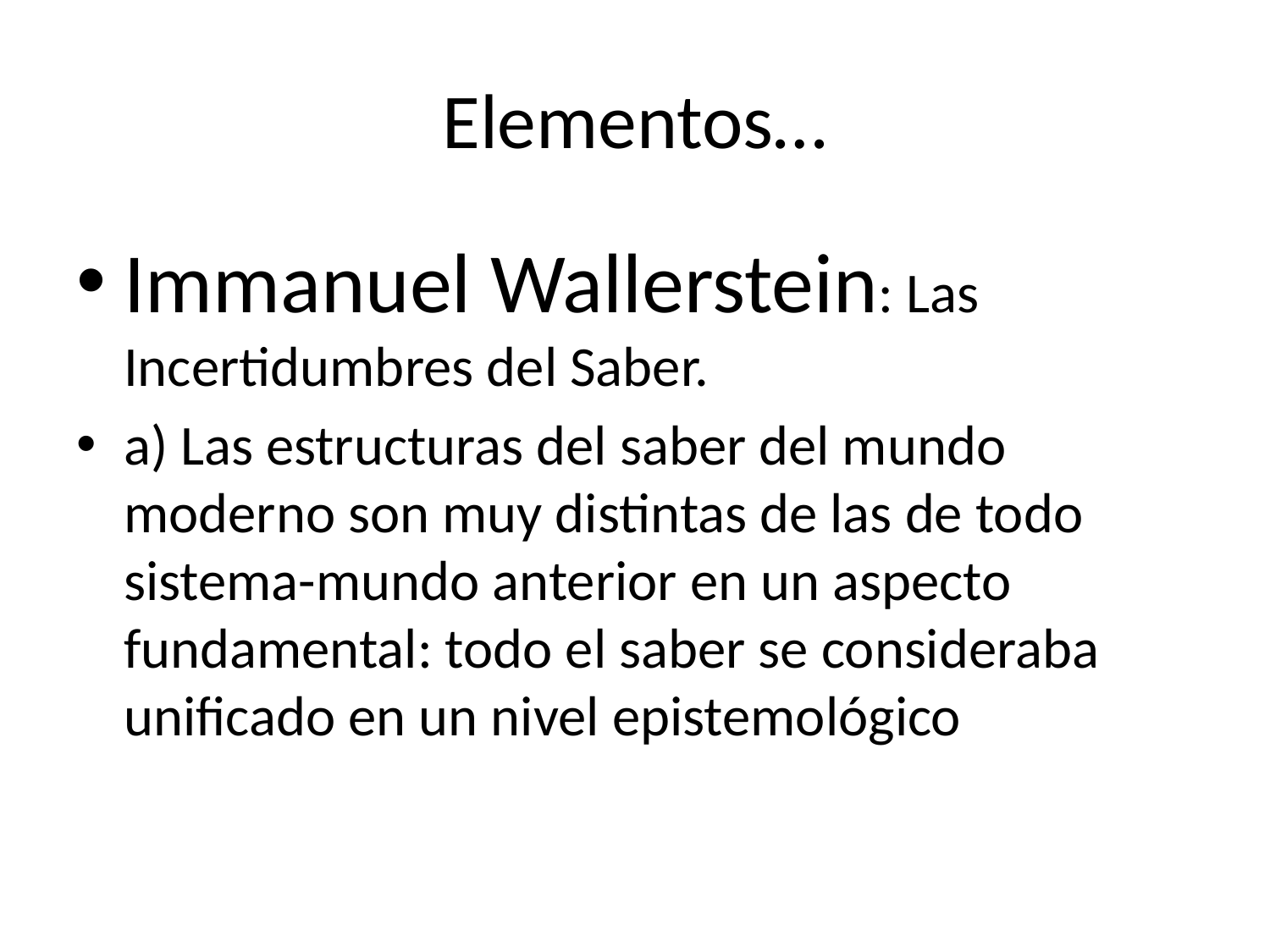

# Elementos…
Immanuel Wallerstein: Las Incertidumbres del Saber.
a) Las estructuras del saber del mundo moderno son muy distintas de las de todo sistema-mundo anterior en un aspecto fundamental: todo el saber se consideraba unificado en un nivel epistemológico